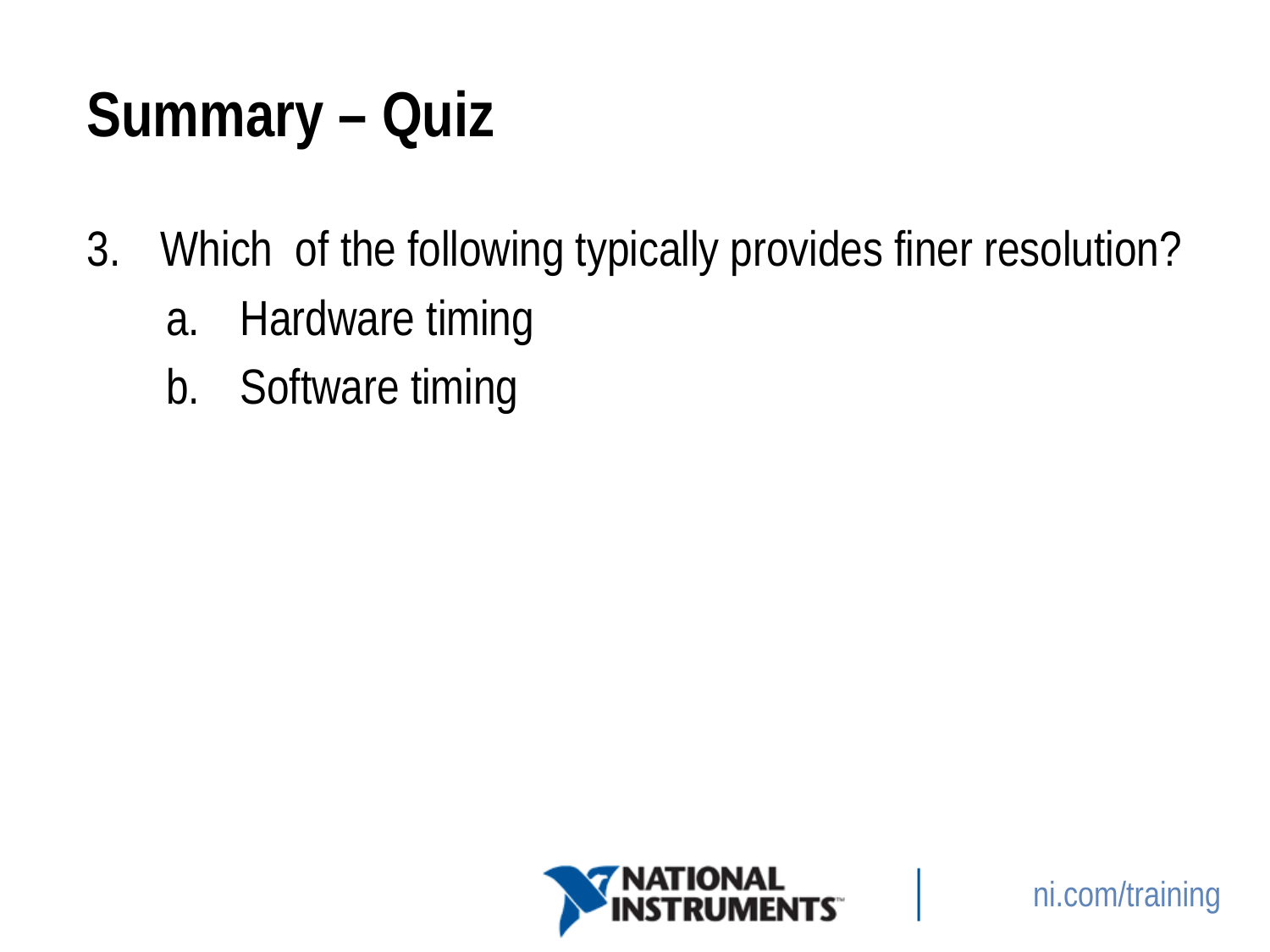

# Summary – Quiz
Which  of the following typically provides finer resolution?
Hardware timing
Software timing